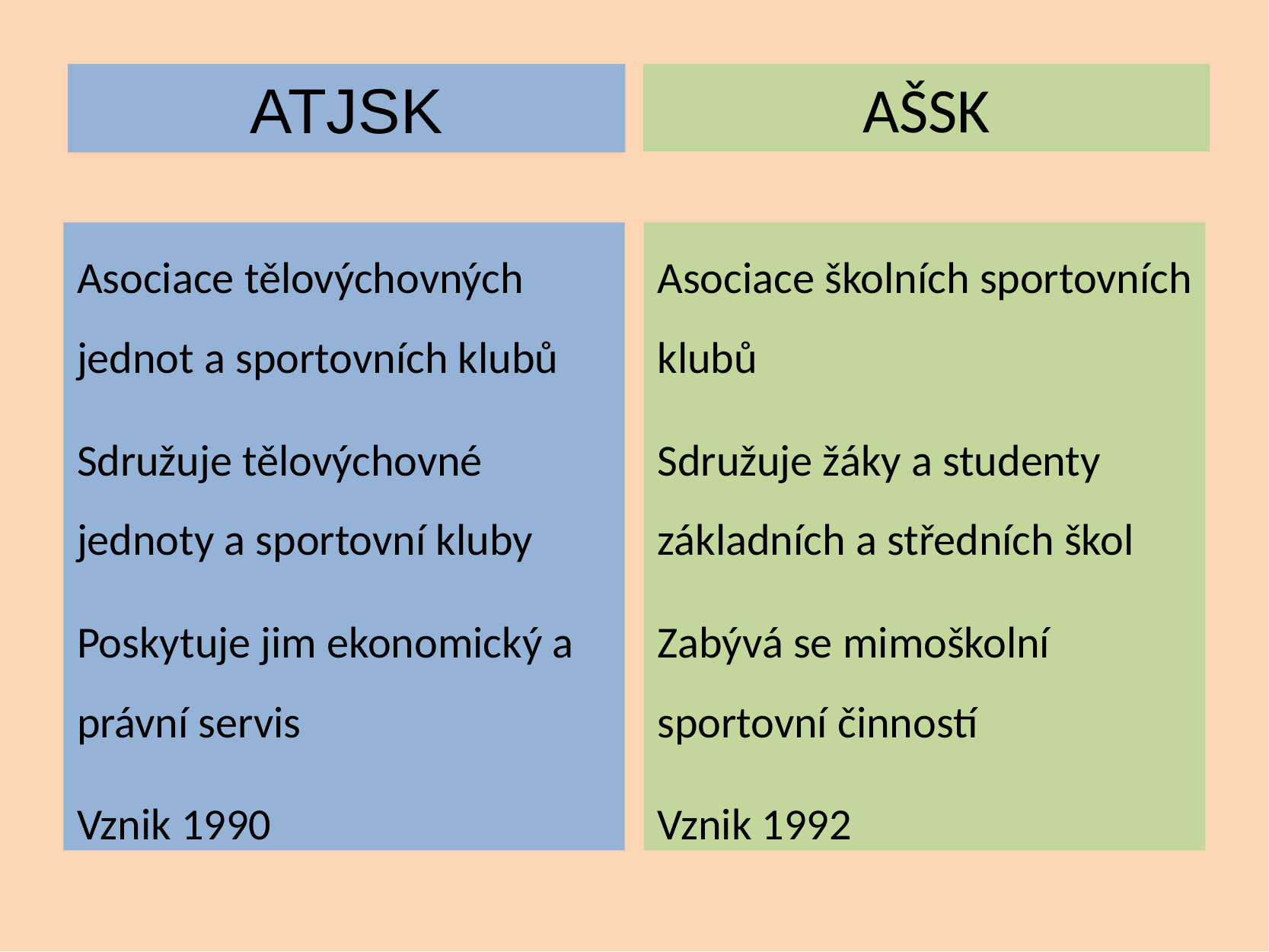

# ATJSK
AŠSK
Asociace tělovýchovných jednot a sportovních klubů
Sdružuje tělovýchovné jednoty a sportovní kluby
Poskytuje jim ekonomický a právní servis
Vznik 1990

Asociace školních sportovních klubů
Sdružuje žáky a studenty základních a středních škol
Zabývá se mimoškolní sportovní činností
Vznik 1992